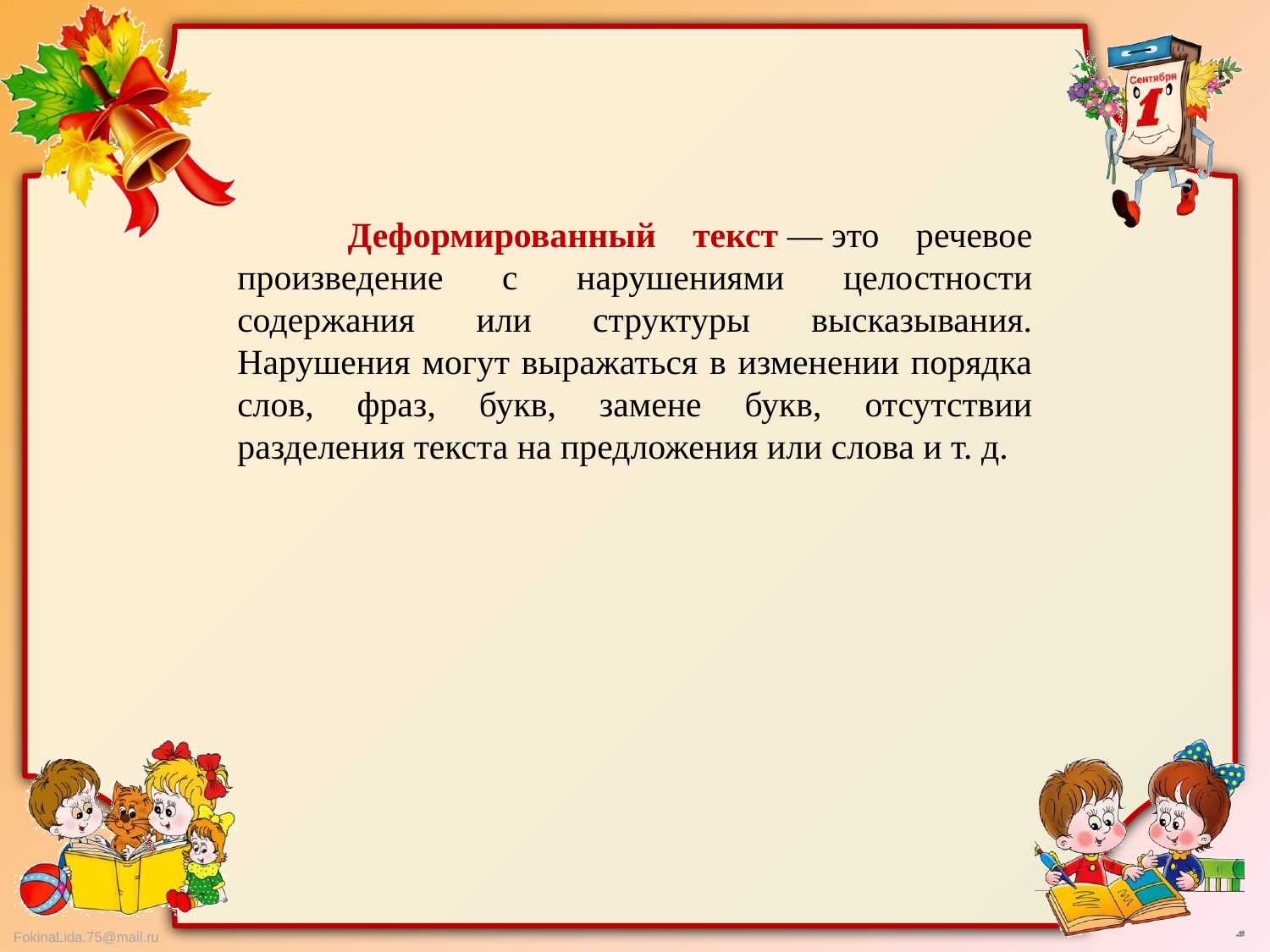

Деформированный текст — это речевое произведение с нарушениями целостности содержания или структуры высказывания. Нарушения могут выражаться в изменении порядка слов, фраз, букв, замене букв, отсутствии разделения текста на предложения или слова и т. д.